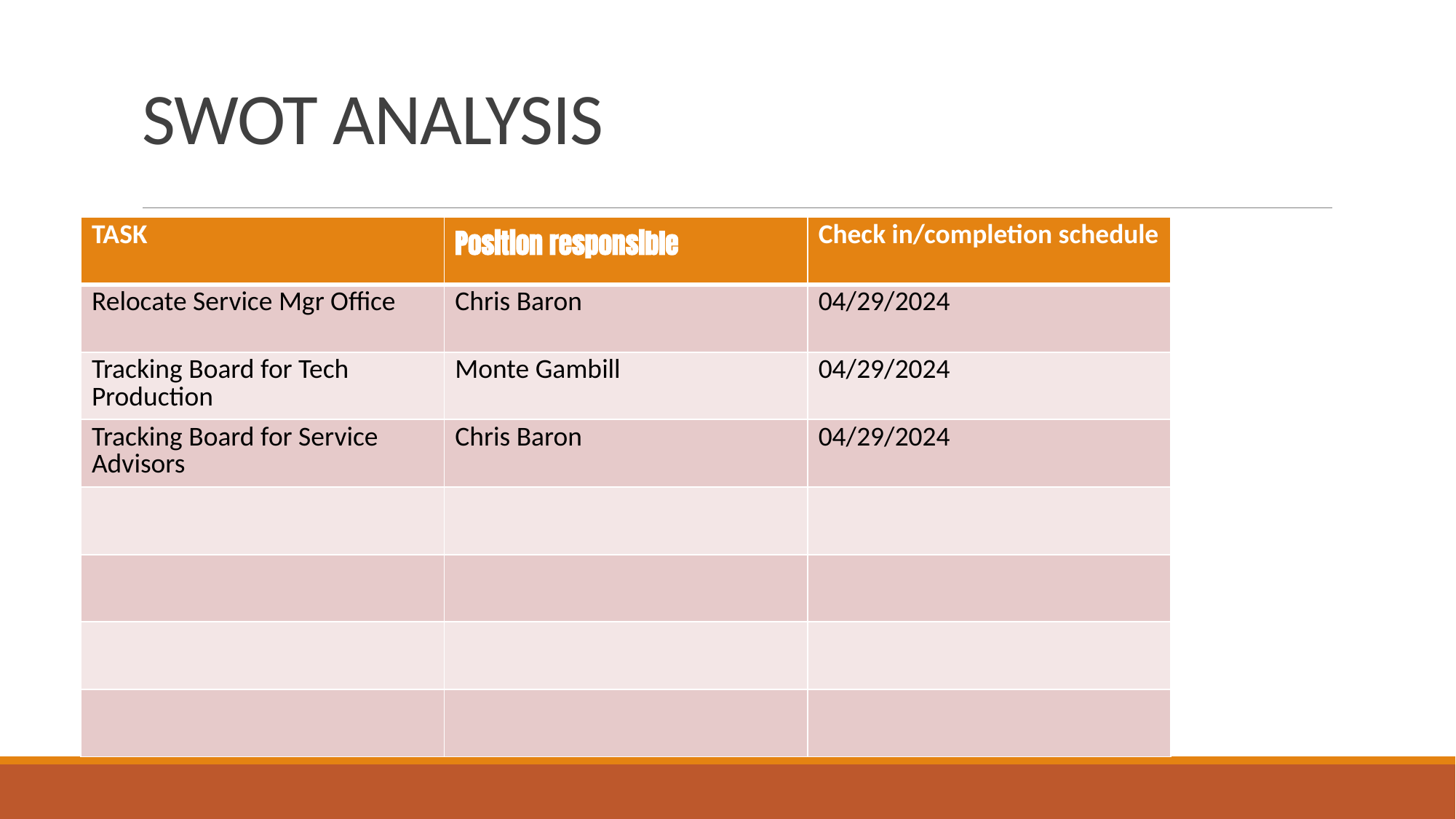

# SWOT ANALYSIS
ACTION PLAN

| TASK | Position responsible | Check in/completion schedule |
| --- | --- | --- |
| Relocate Service Mgr Office | Chris Baron | 04/29/2024 |
| Tracking Board for Tech Production | Monte Gambill | 04/29/2024 |
| Tracking Board for Service Advisors | Chris Baron | 04/29/2024 |
|  |  |  |
|  |  |  |
|  |  |  |
|  |  |  |